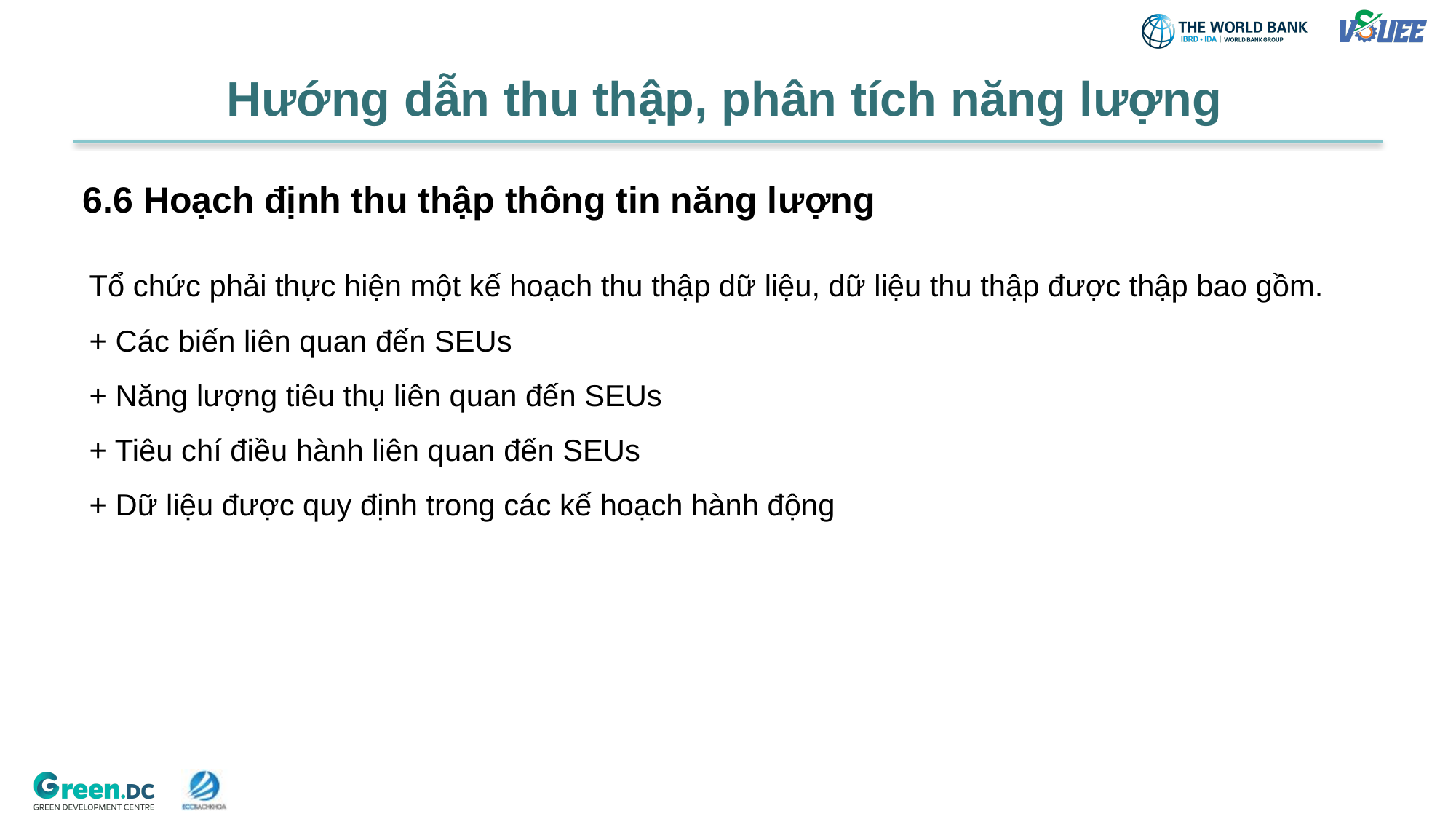

Hướng dẫn thu thập, phân tích năng lượng
# 6.6 Hoạch định thu thập thông tin năng lượng
Tổ chức phải thực hiện một kế hoạch thu thập dữ liệu, dữ liệu thu thập được thập bao gồm.
+ Các biến liên quan đến SEUs
+ Năng lượng tiêu thụ liên quan đến SEUs
+ Tiêu chí điều hành liên quan đến SEUs
+ Dữ liệu được quy định trong các kế hoạch hành động